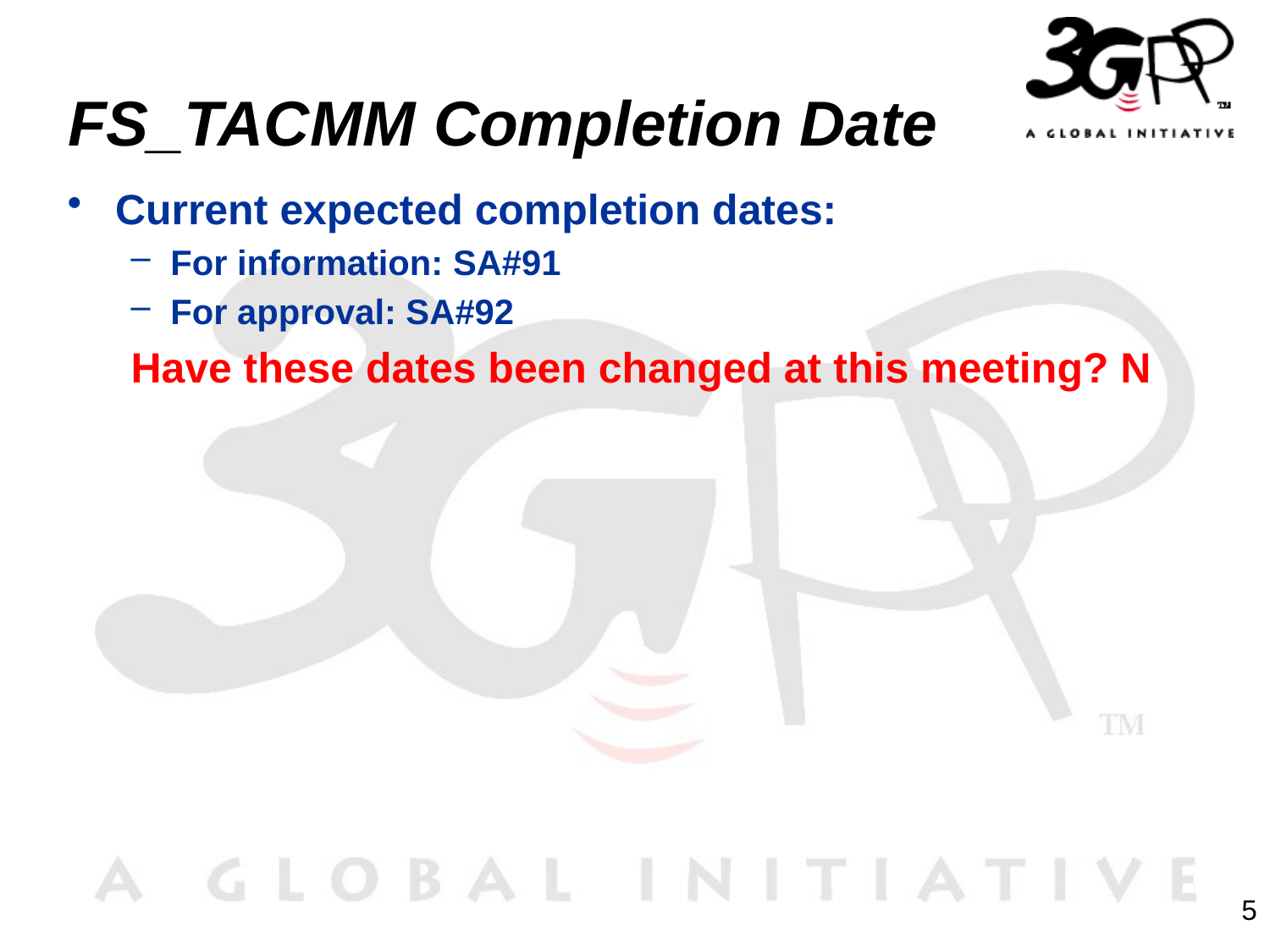

# FS_TACMM Completion Date
Current expected completion dates:
For information: SA#91
For approval: SA#92
Have these dates been changed at this meeting? N
5